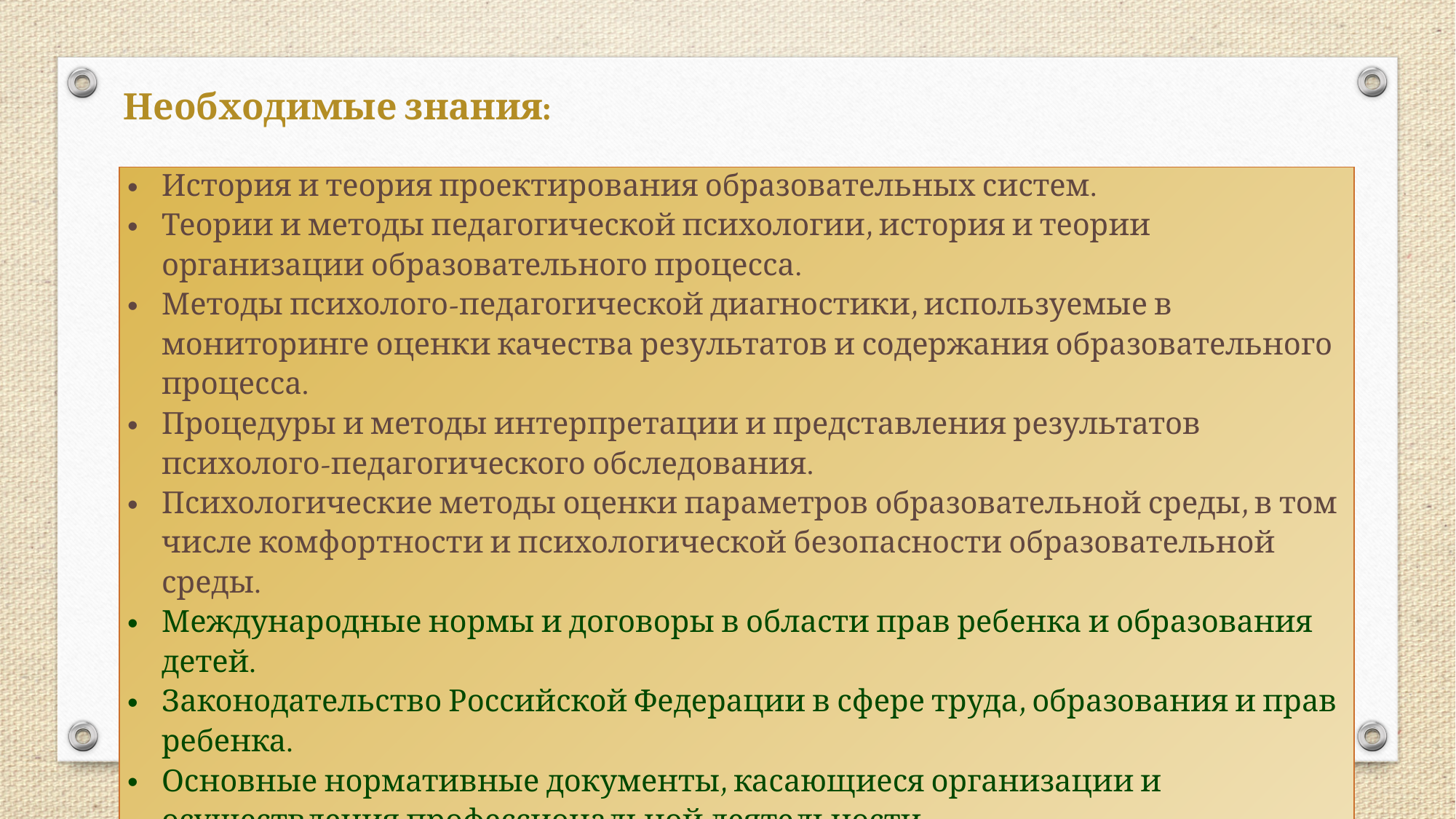

Необходимые знания:
| История и теория проектирования образовательных систем. Теории и методы педагогической психологии, история и теории организации образовательного процесса. Методы психолого-педагогической диагностики, используемые в мониторинге оценки качества результатов и содержания образовательного процесса. Процедуры и методы интерпретации и представления результатов психолого-педагогического обследования. Психологические методы оценки параметров образовательной среды, в том числе комфортности и психологической безопасности образовательной среды. Международные нормы и договоры в области прав ребенка и образования детей. Законодательство Российской Федерации в сфере труда, образования и прав ребенка. Основные нормативные документы, касающиеся организации и осуществления профессиональной деятельности. Федеральные государственные образовательные стандарты общего образования. |
| --- |